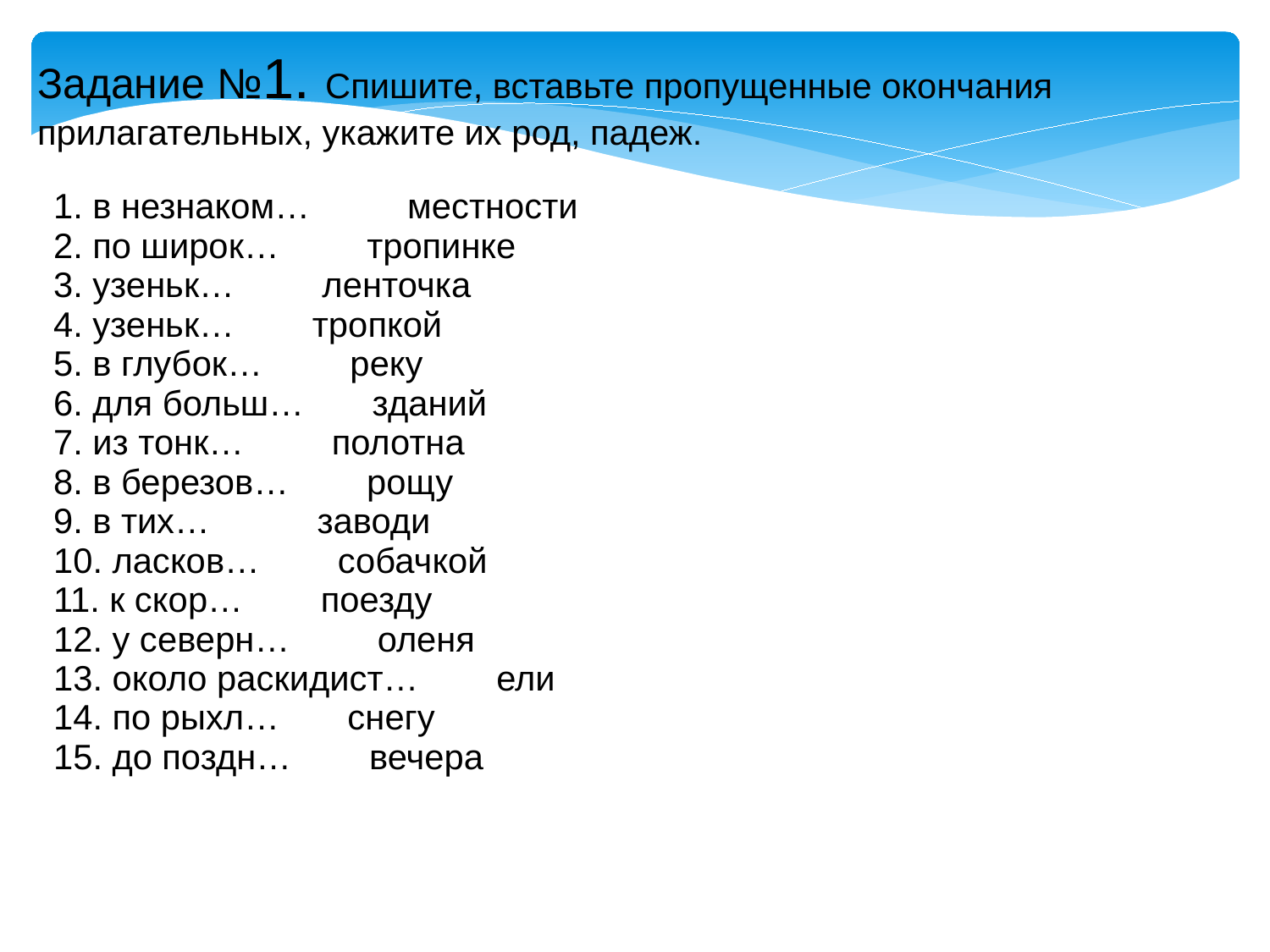

Задание №1. Спишите, вставьте пропущенные окончания прилагательных, укажите их род, падеж.
| 1. в незнаком… местности 2. по широк… тропинке 3. узеньк… ленточка 4. узеньк… тропкой 5. в глубок… реку 6. для больш… зданий 7. из тонк… полотна 8. в березов… рощу 9. в тих… заводи 10. ласков… собачкой 11. к скор… поезду 12. у северн… оленя 13. около раскидист… ели 14. по рыхл… снегу 15. до поздн… вечера |  |
| --- | --- |